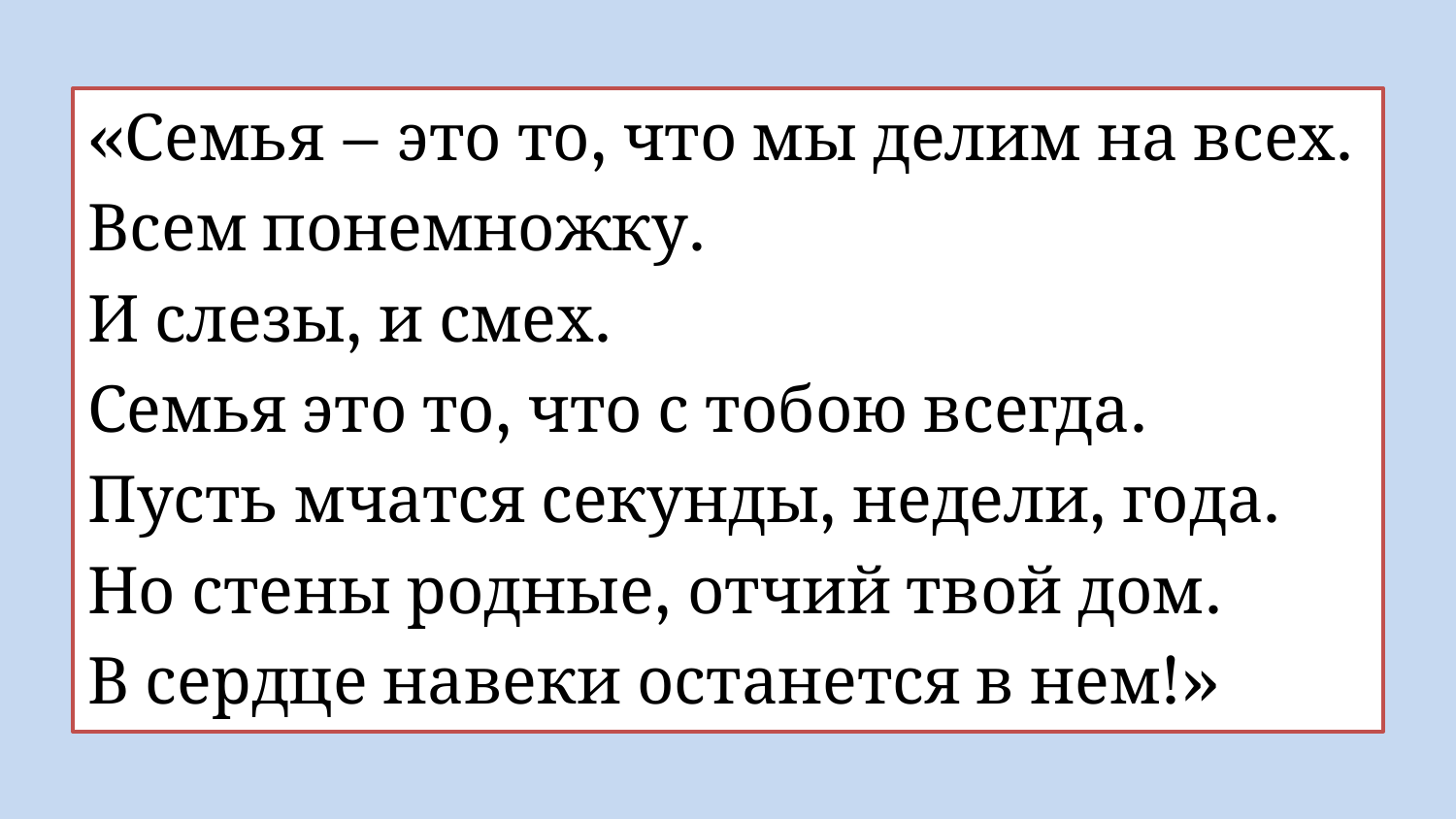

«Семья – это то, что мы делим на всех.
Всем понемножку.
И слезы, и смех.
Семья это то, что с тобою всегда.
Пусть мчатся секунды, недели, года.
Но стены родные, отчий твой дом.
В сердце навеки останется в нем!»